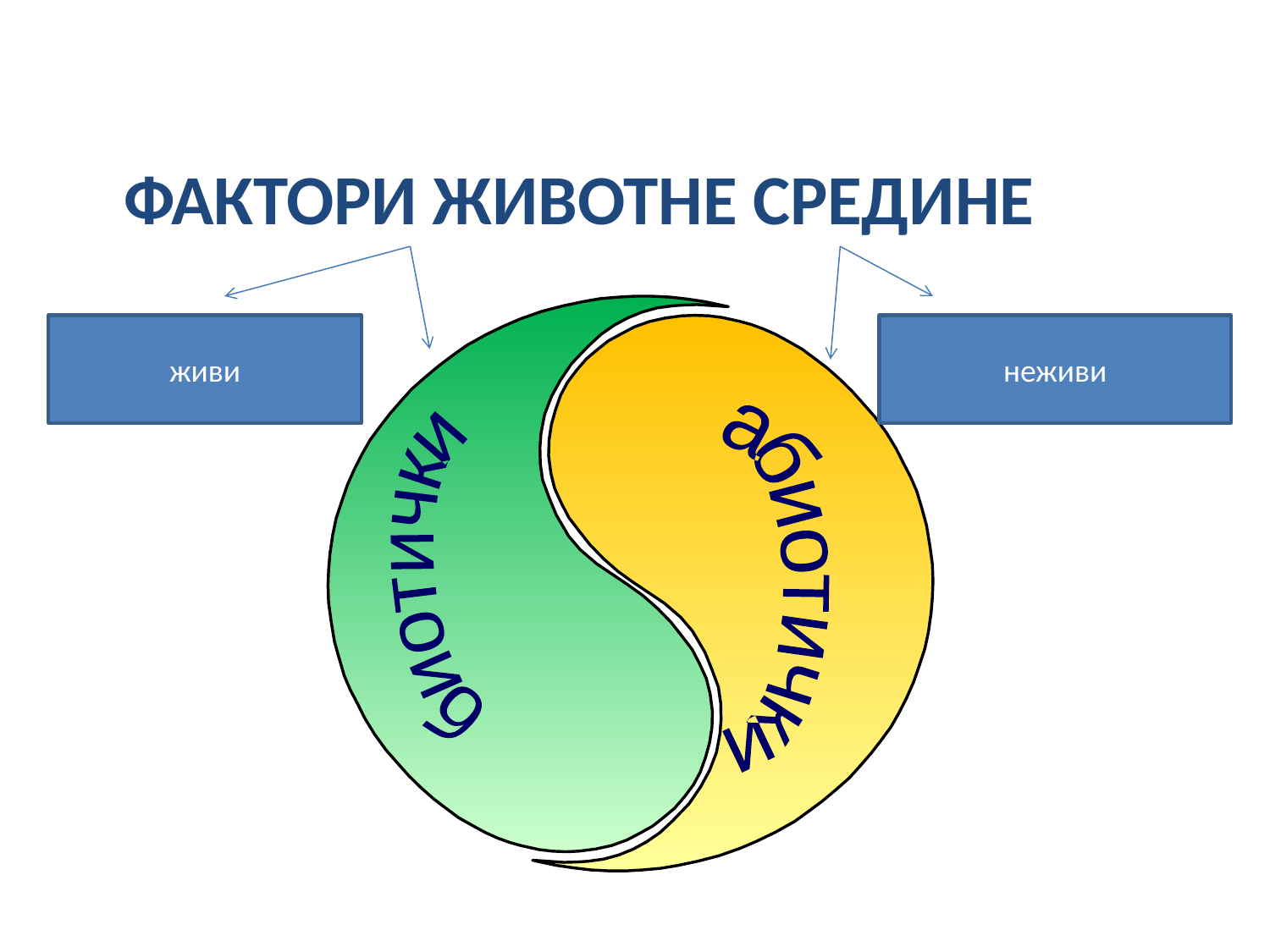

ФАКТОРИ ЖИВОТНЕ СРЕДИНЕ

живи

неживи
абиотички
биотички